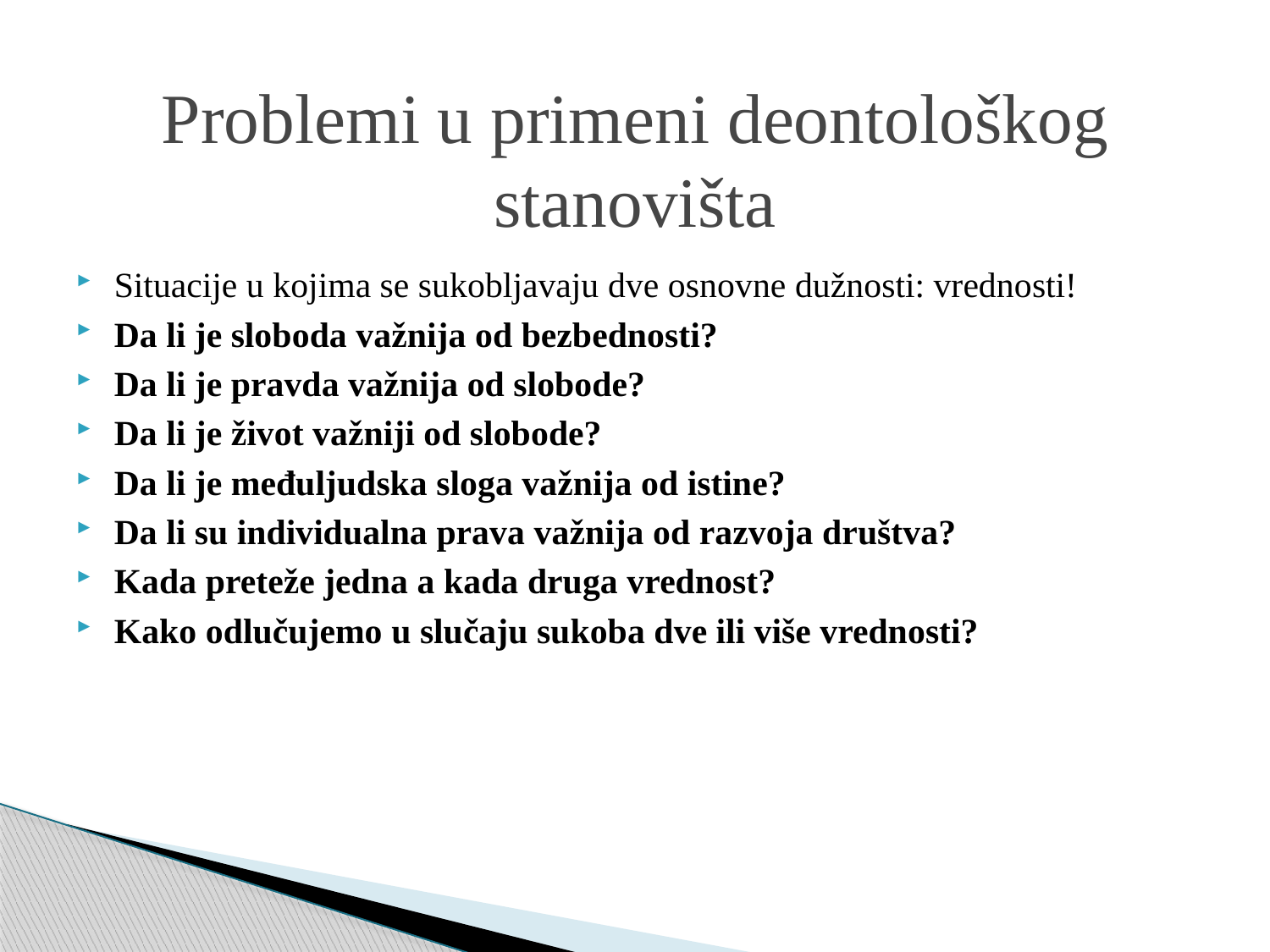

Problemi u primeni deontološkog stanovišta
Situacije u kojima se sukobljavaju dve osnovne dužnosti: vrednosti!
Da li je sloboda važnija od bezbednosti?
Da li je pravda važnija od slobode?
Da li je život važniji od slobode?
Da li je međuljudska sloga važnija od istine?
Da li su individualna prava važnija od razvoja društva?
Kada preteže jedna a kada druga vrednost?
Kako odlučujemo u slučaju sukoba dve ili više vrednosti?